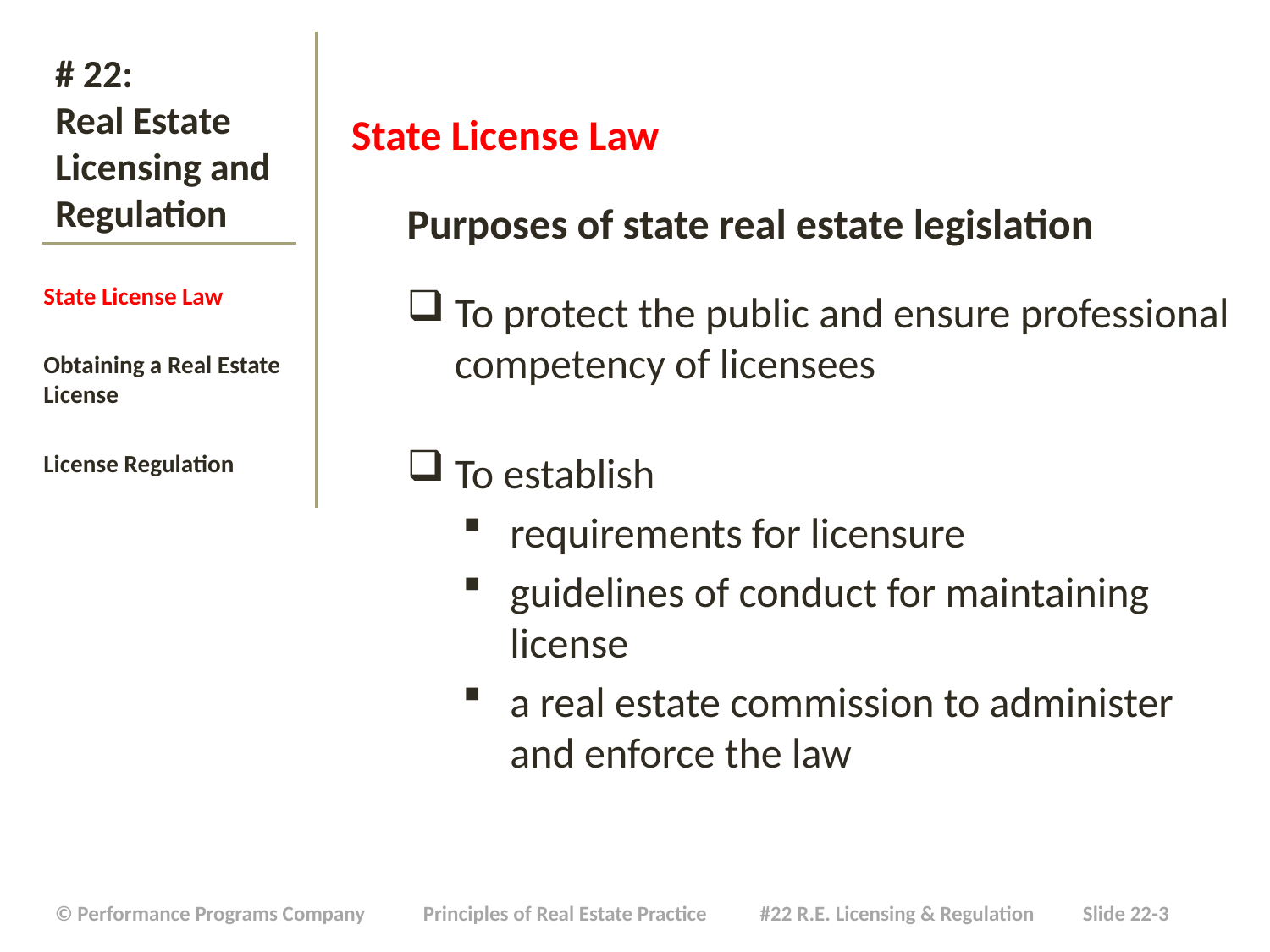

State License Law

Purposes of state real estate legislation

To protect the public and ensure professional competency of licensees
To establish
requirements for licensure
guidelines of conduct for maintaining license
a real estate commission to administer and enforce the law

# # 22: Real Estate Licensing and Regulation

State License Law

Obtaining a Real Estate License

License Regulation

| © Performance Programs Company Principles of Real Estate Practice #22 R.E. Licensing & Regulation Slide 22-3 |
| --- |